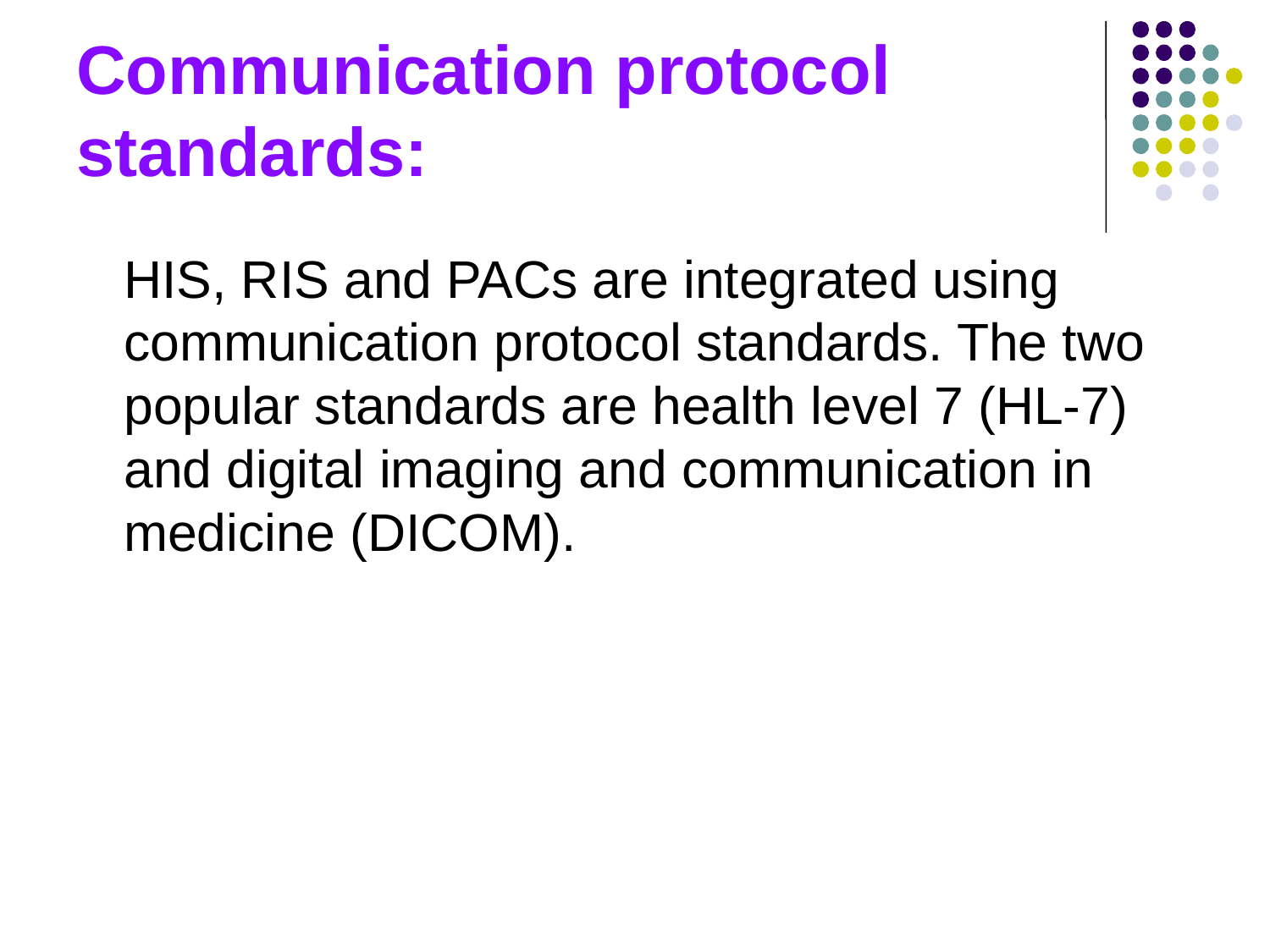

# Communication protocol standards:
	HIS, RIS and PACs are integrated using communication protocol standards. The two popular standards are health level 7 (HL-7) and digital imaging and communication in medicine (DICOM).